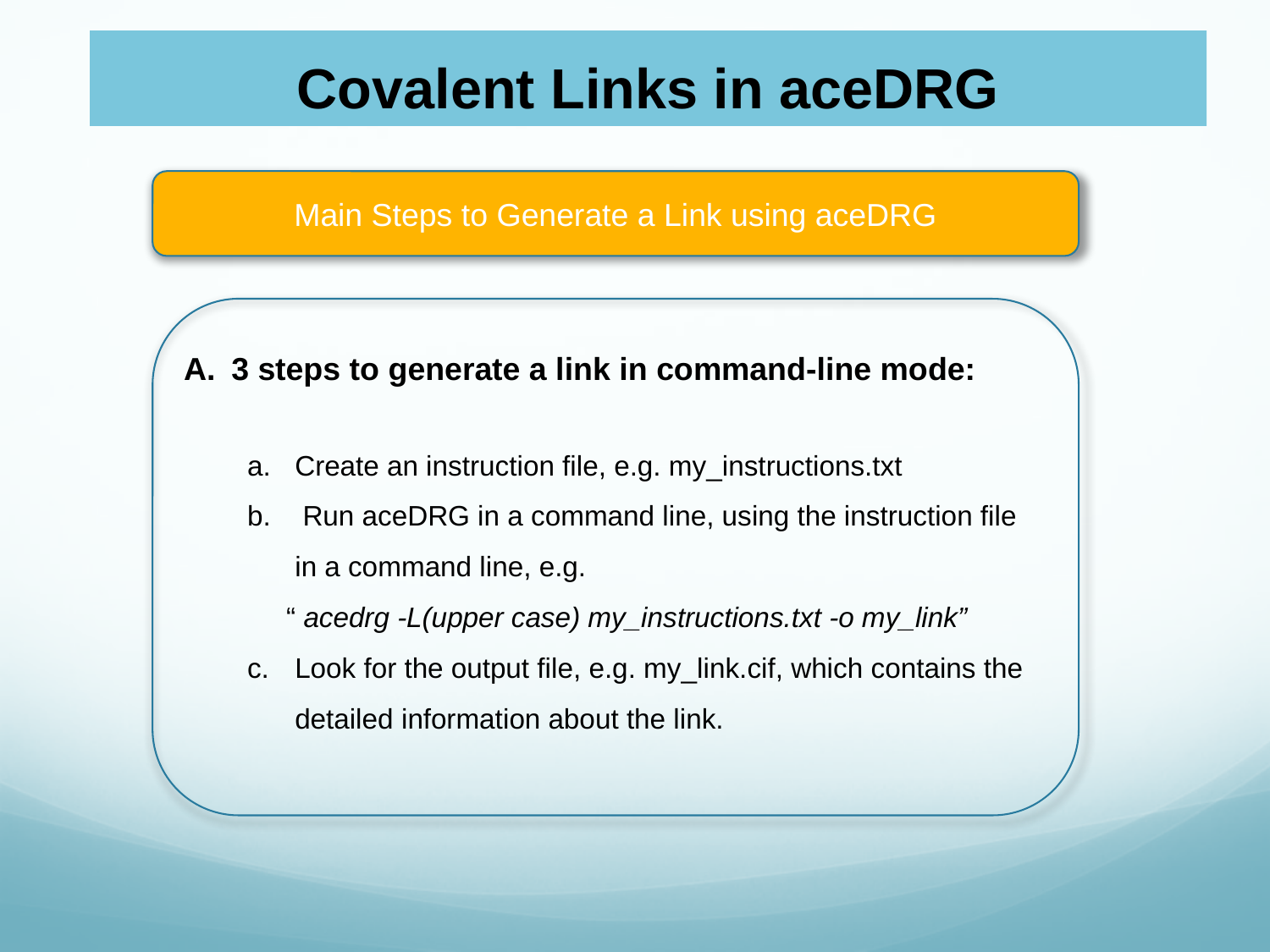

Covalent Links in aceDRG
Main Steps to Generate a Link using aceDRG

3 steps to generate a link in command-line mode:

Create an instruction file, e.g. my_instructions.txt
 Run aceDRG in a command line, using the instruction file in a command line, e.g.
     “ acedrg -L(upper case) my_instructions.txt -o my_link”
Look for the output file, e.g. my_link.cif, which contains the detailed information about the link.

We use small molecule structures in COD as the source for the values of bond lengths and angles.